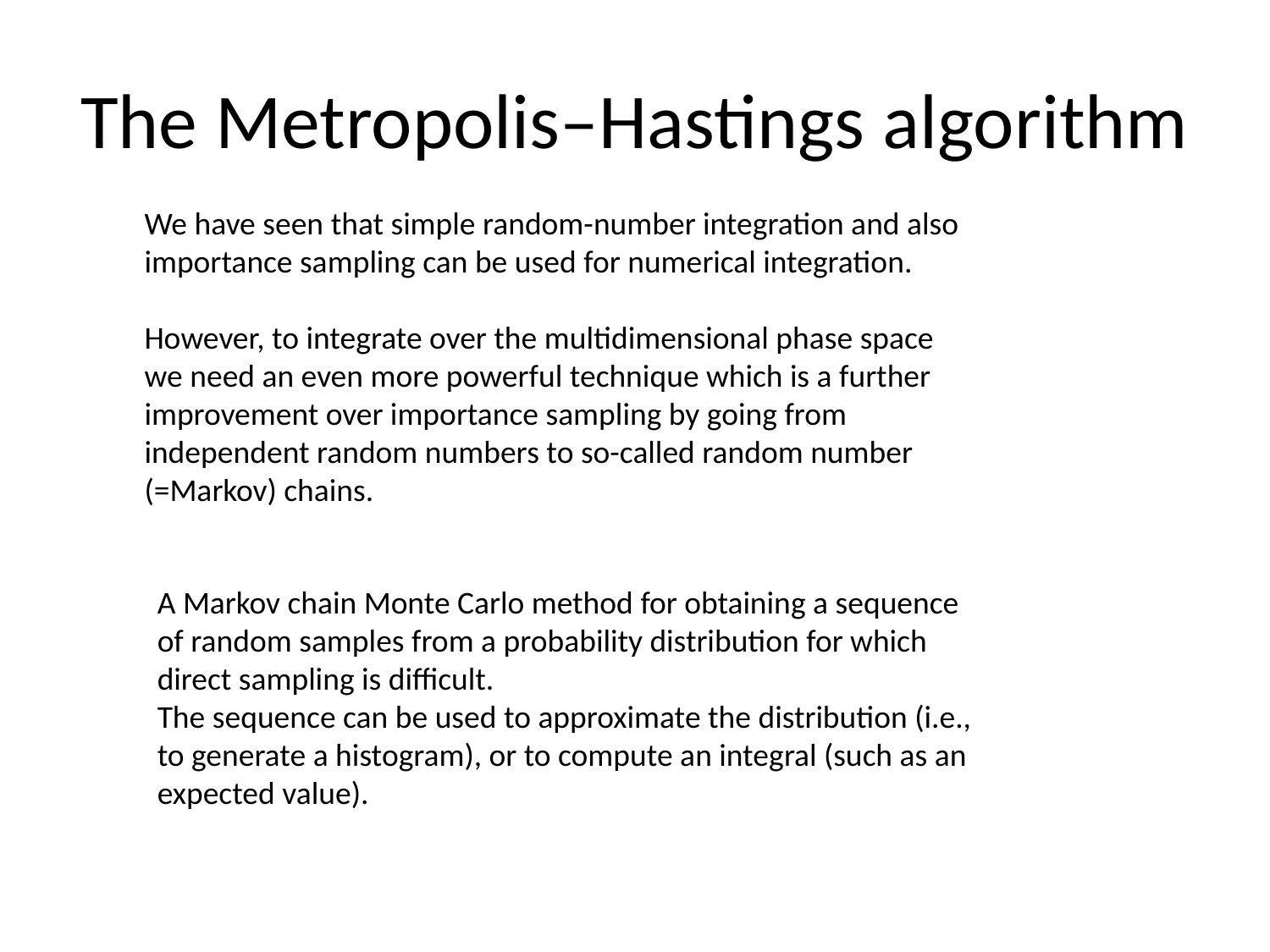

# The Metropolis–Hastings algorithm
We have seen that simple random-number integration and also importance sampling can be used for numerical integration.

However, to integrate over the multidimensional phase space we need an even more powerful technique which is a further improvement over importance sampling by going from independent random numbers to so-called random number (=Markov) chains.
A Markov chain Monte Carlo method for obtaining a sequence of random samples from a probability distribution for which direct sampling is difficult.
The sequence can be used to approximate the distribution (i.e., to generate a histogram), or to compute an integral (such as an expected value).